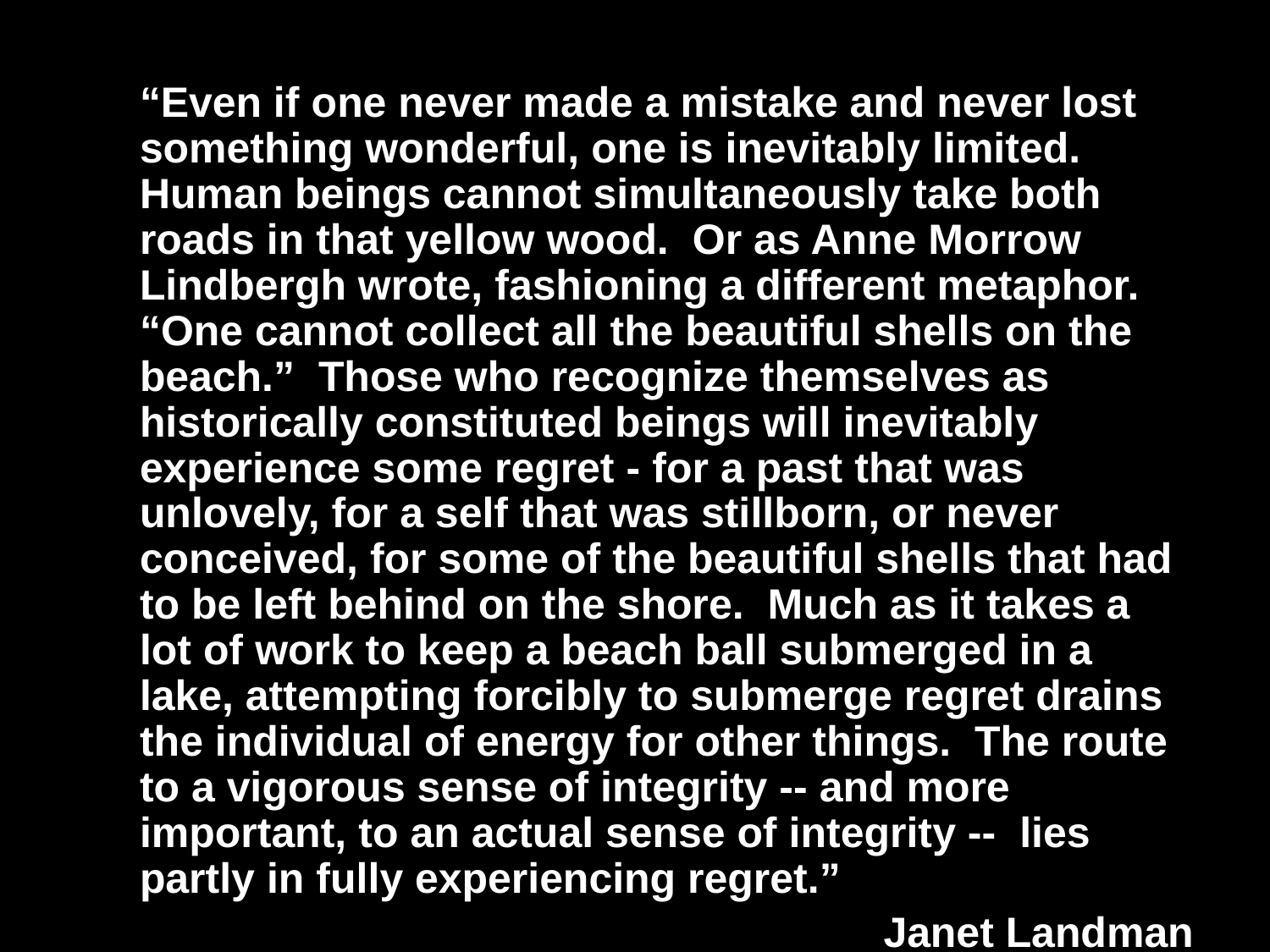

“Even if one never made a mistake and never lost something wonderful, one is inevitably limited.  Human beings cannot simultaneously take both roads in that yellow wood.  Or as Anne Morrow Lindbergh wrote, fashioning a different metaphor.  “One cannot collect all the beautiful shells on the beach.”  Those who recognize themselves as historically constituted beings will inevitably experience some regret - for a past that was unlovely, for a self that was stillborn, or never conceived, for some of the beautiful shells that had to be left behind on the shore.  Much as it takes a lot of work to keep a beach ball submerged in a lake, attempting forcibly to submerge regret drains the individual of energy for other things.  The route to a vigorous sense of integrity -- and more important, to an actual sense of integrity --  lies partly in fully experiencing regret.”
Janet Landman